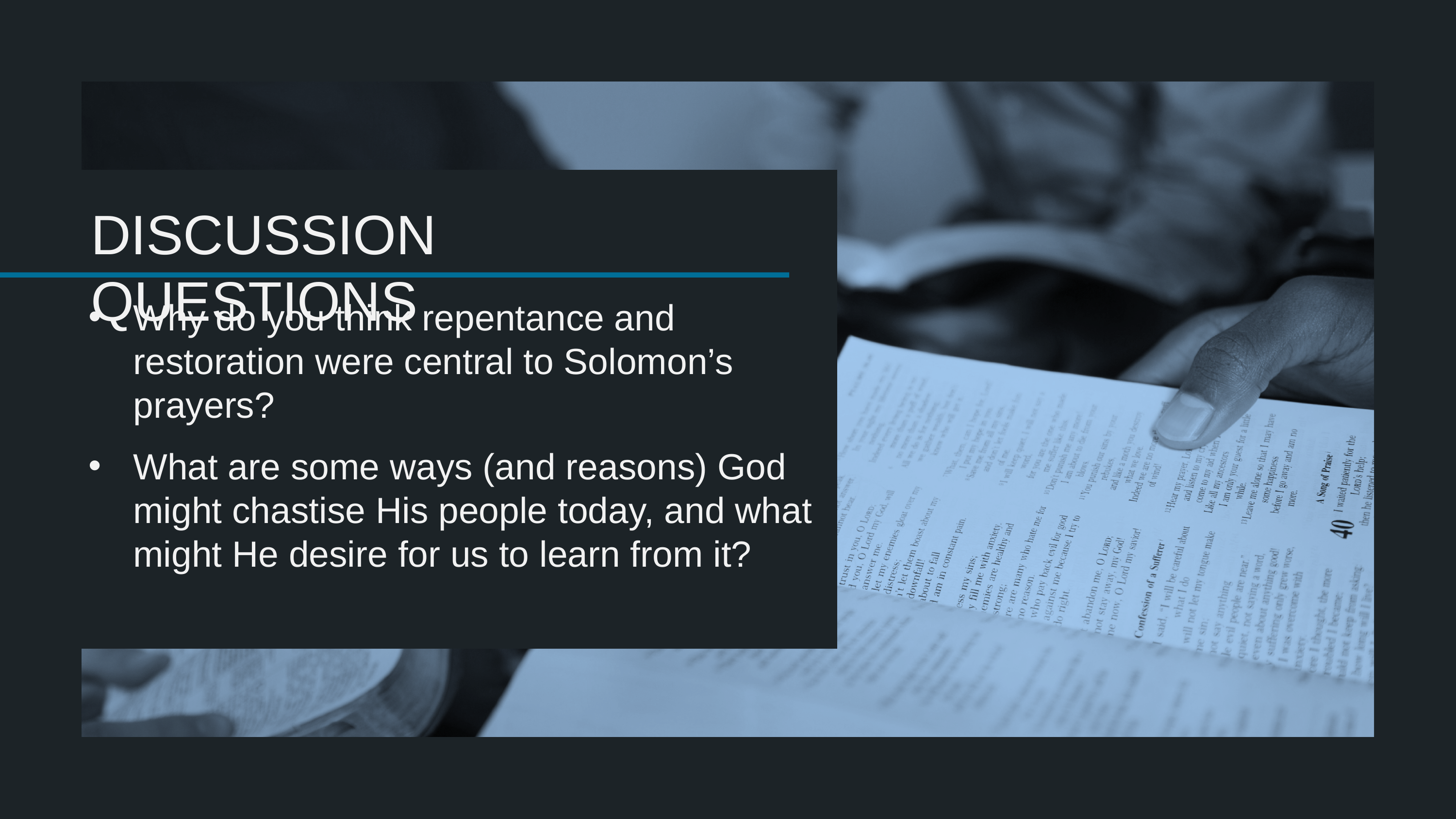

Why do you think repentance and restoration were central to Solomon’s prayers?
What are some ways (and reasons) God
might chastise His people today, and what might He desire for us to learn from it?